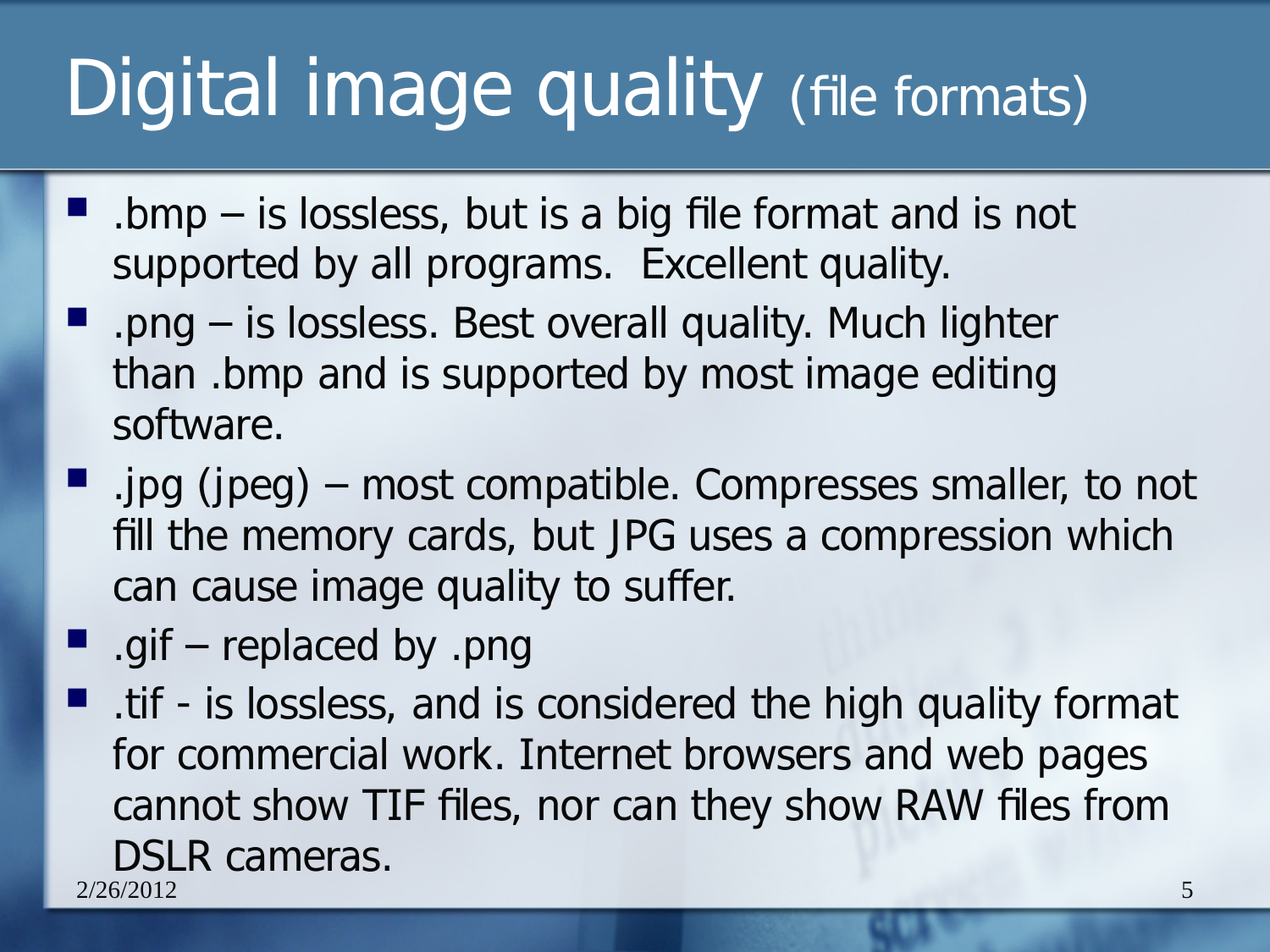

# Digital image quality (file formats)
.bmp – is lossless, but is a big file format and is not supported by all programs.  Excellent quality.
.png – is lossless. Best overall quality. Much lighter than .bmp and is supported by most image editing software.
.jpg (jpeg) – most compatible. Compresses smaller, to not fill the memory cards, but JPG uses a compression which can cause image quality to suffer.
.gif – replaced by .png
.tif - is lossless, and is considered the high quality format for commercial work. Internet browsers and web pages cannot show TIF files, nor can they show RAW files from DSLR cameras.
2/26/2012
5